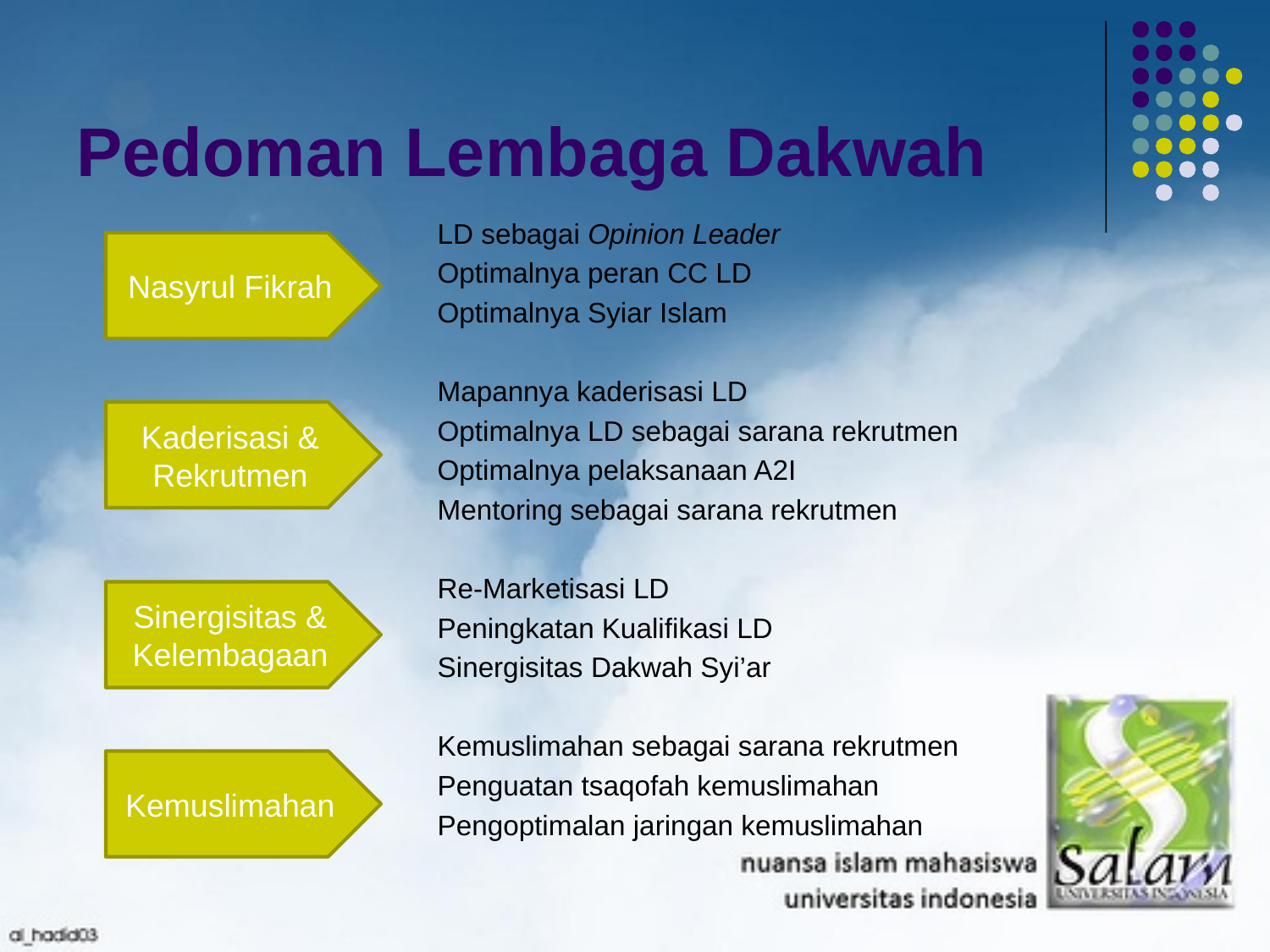

# Pedoman Lembaga Dakwah

LD sebagai Opinion Leader
Optimalnya peran CC LD
Optimalnya Syiar Islam

Mapannya kaderisasi LD
Optimalnya LD sebagai sarana rekrutmen
Optimalnya pelaksanaan A2I
Mentoring sebagai sarana rekrutmen

Re-Marketisasi LD
Peningkatan Kualifikasi LD
Sinergisitas Dakwah Syi’ar

Kemuslimahan sebagai sarana rekrutmen
Penguatan tsaqofah kemuslimahan
Pengoptimalan jaringan kemuslimahan

Nasyrul Fikrah
Kaderisasi & Rekrutmen
Sinergisitas & Kelembagaan
Kemuslimahan